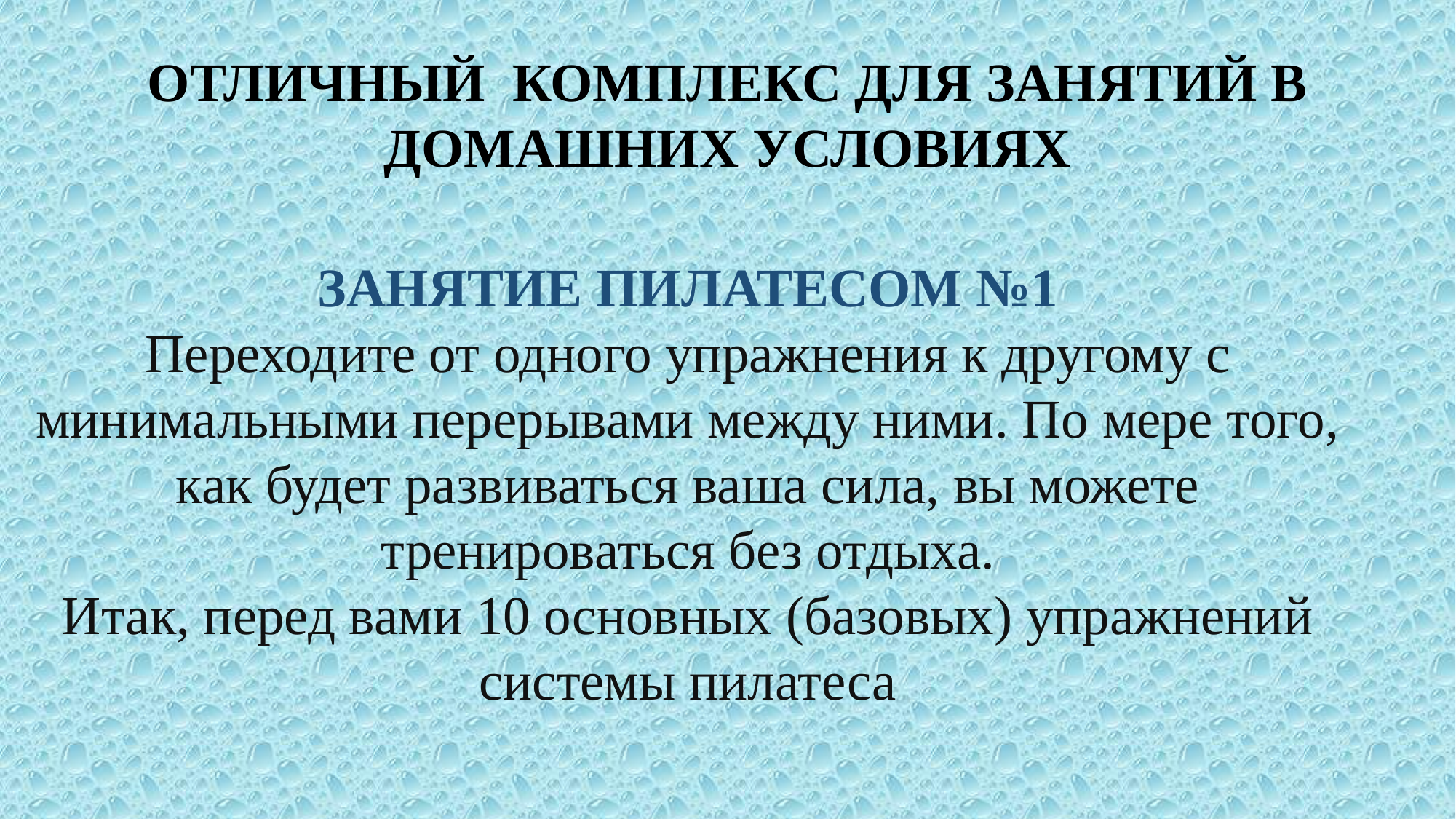

ОТЛИЧНЫЙ  КОМПЛЕКС ДЛЯ ЗАНЯТИЙ В ДОМАШНИХ УСЛОВИЯХ
ЗАНЯТИЕ ПИЛАТЕСОМ №1
Переходите от одного упражнения к другому с минимальными перерывами между ними. По мере того, как будет развиваться ваша сила, вы можете тренироваться без отдыха.
Итак, перед вами 10 основных (базовых) упражнений системы пилатеса